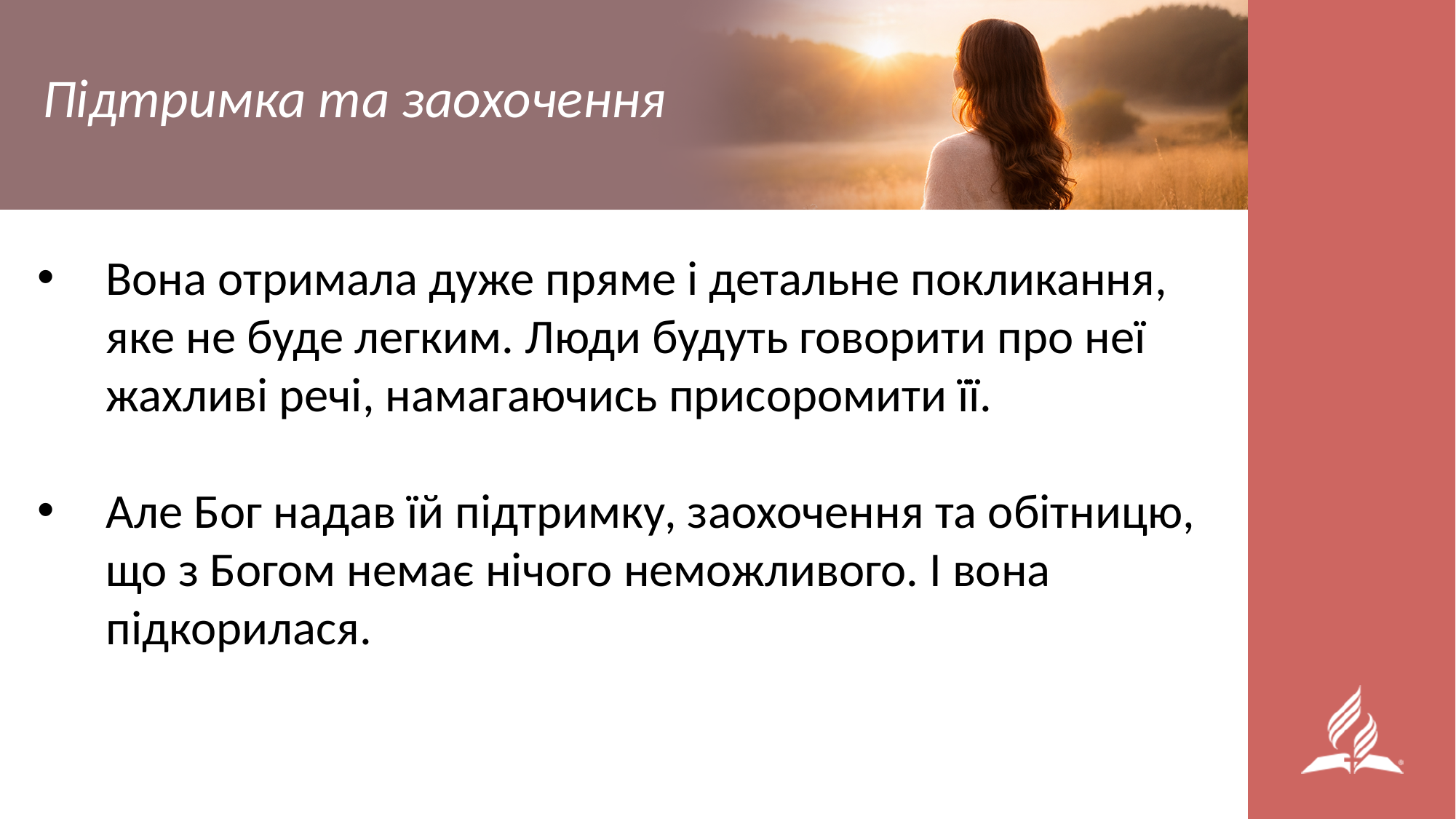

Підтримка та заохочення

Вона отримала дуже пряме і детальне покликання, яке не буде легким. Люди будуть говорити про неї жахливі речі, намагаючись присоромити її.

Але Бог надав їй підтримку, заохочення та обітницю, що з Богом немає нічого неможливого. І вона підкорилася.